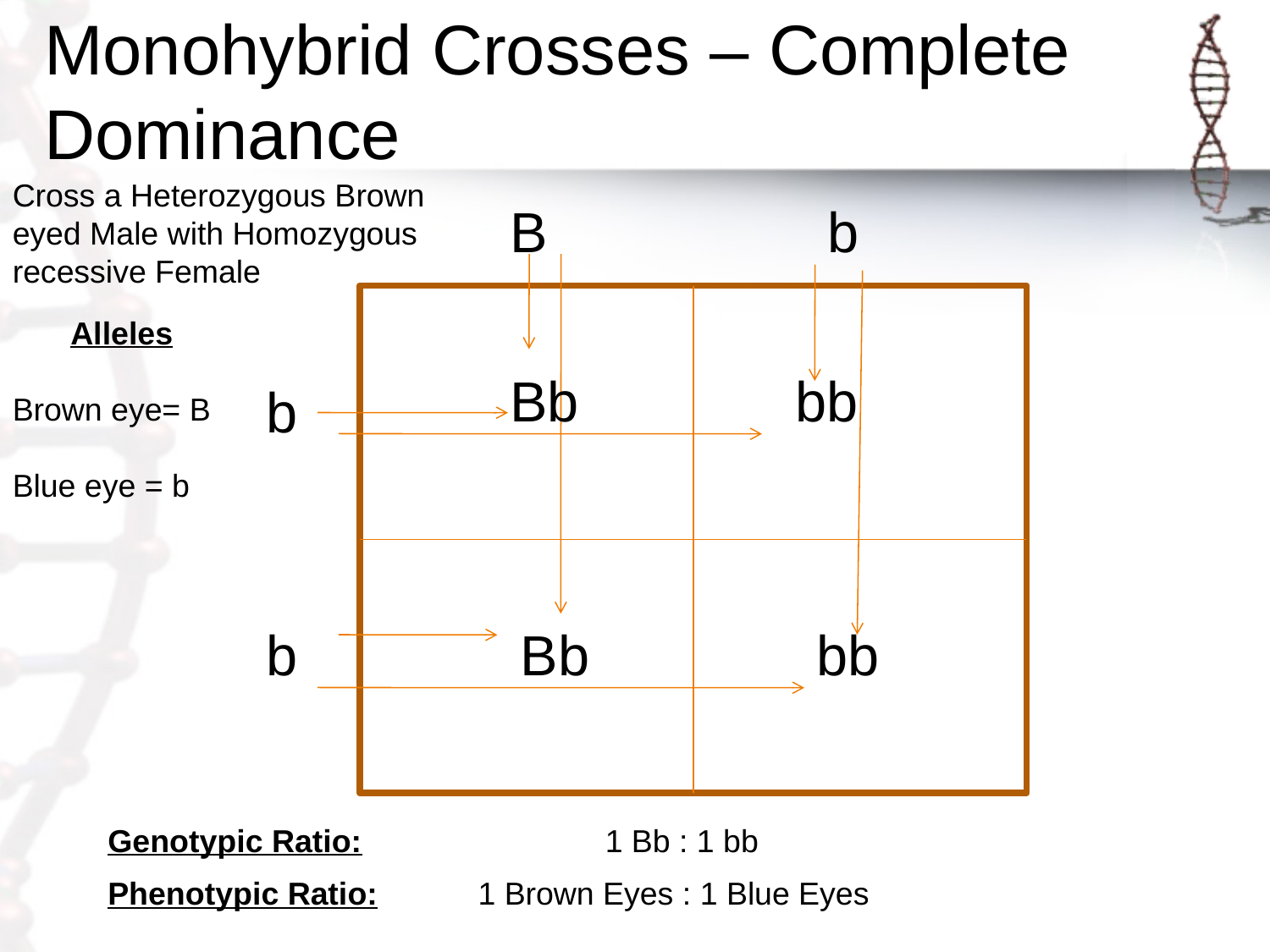

# Monohybrid Crosses – Complete Dominance
Cross a Heterozygous Brown eyed Male with Homozygous recessive Female
B
b

Alleles

Brown eye= B

Blue eye = b
Bb
bb
b
b
Bb
bb
Genotypic Ratio:
1 Bb : 1 bb
Phenotypic Ratio:
1 Brown Eyes : 1 Blue Eyes